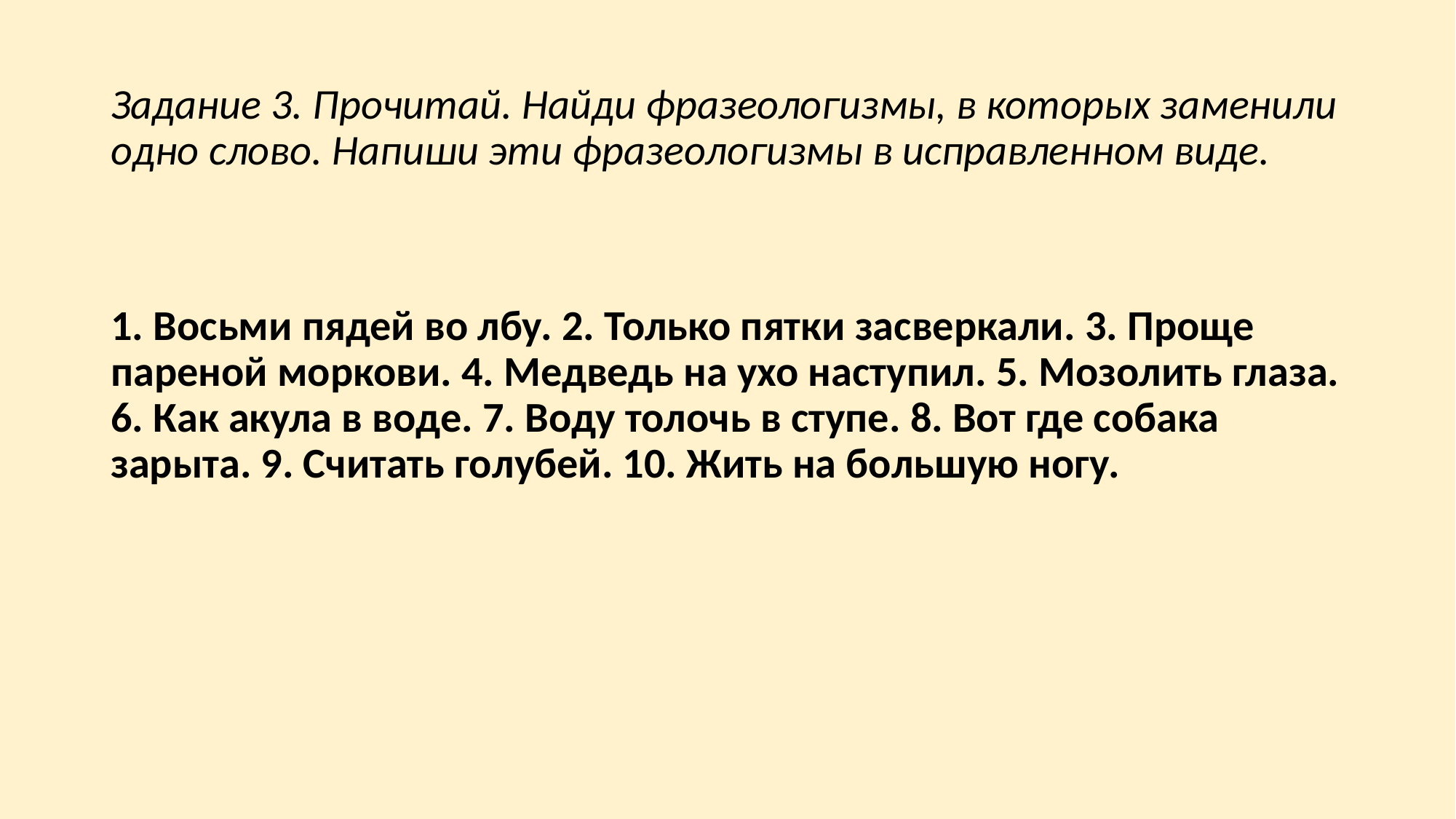

# Задание 3. Прочитай. Найди фразеологизмы, в которых заменили одно слово. Напиши эти фразеологизмы в исправленном виде.
1. Восьми пядей во лбу. 2. Только пятки засверкали. 3. Проще пареной моркови. 4. Медведь на ухо наступил. 5. Мозолить глаза. 6. Как акула в воде. 7. Воду толочь в ступе. 8. Вот где собака зарыта. 9. Считать голубей. 10. Жить на большую ногу.